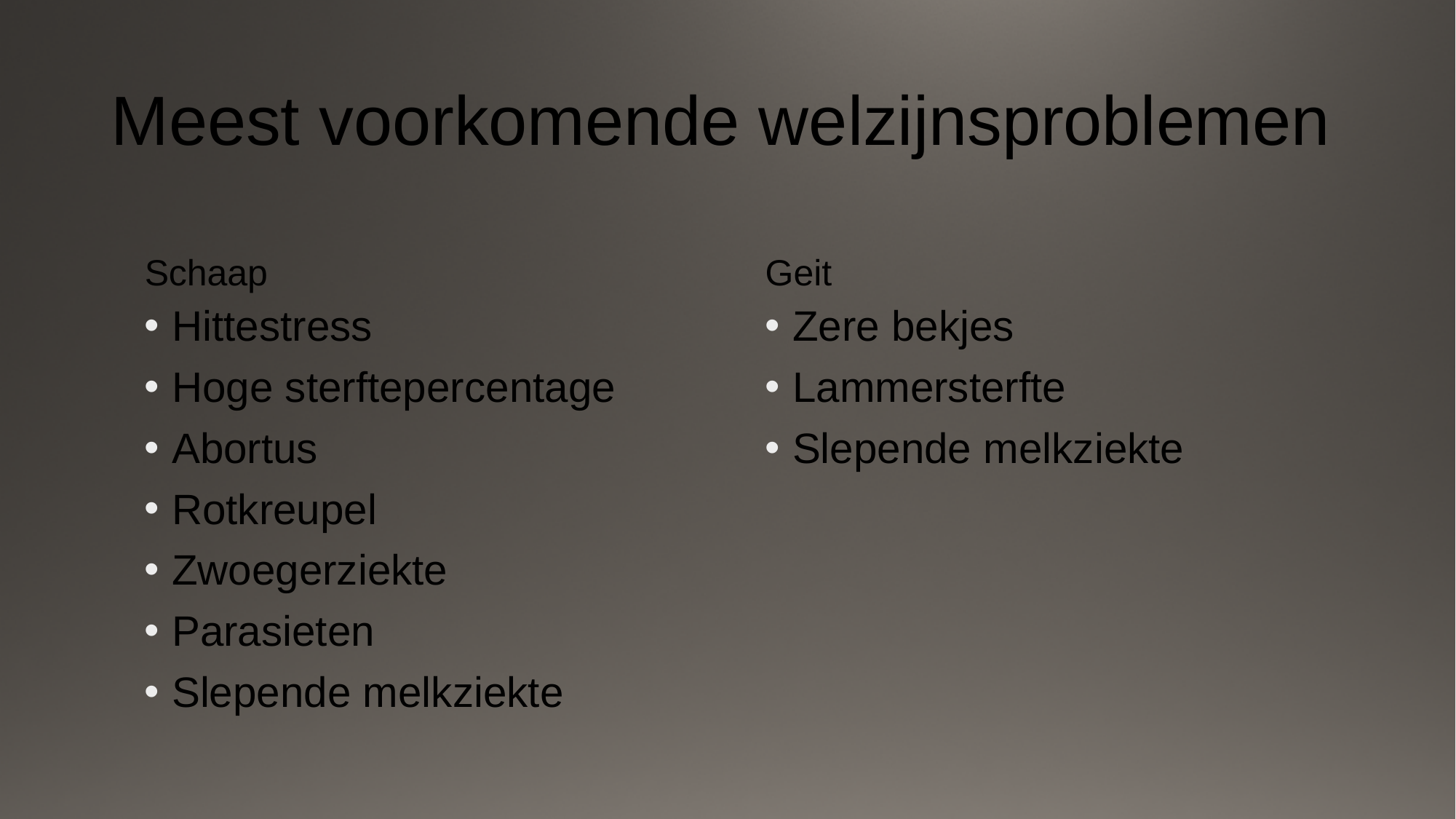

# Meest voorkomende welzijnsproblemen
Schaap
Geit
Hittestress
Hoge sterftepercentage
Abortus
Rotkreupel
Zwoegerziekte
Parasieten
Slepende melkziekte
Zere bekjes
Lammersterfte
Slepende melkziekte